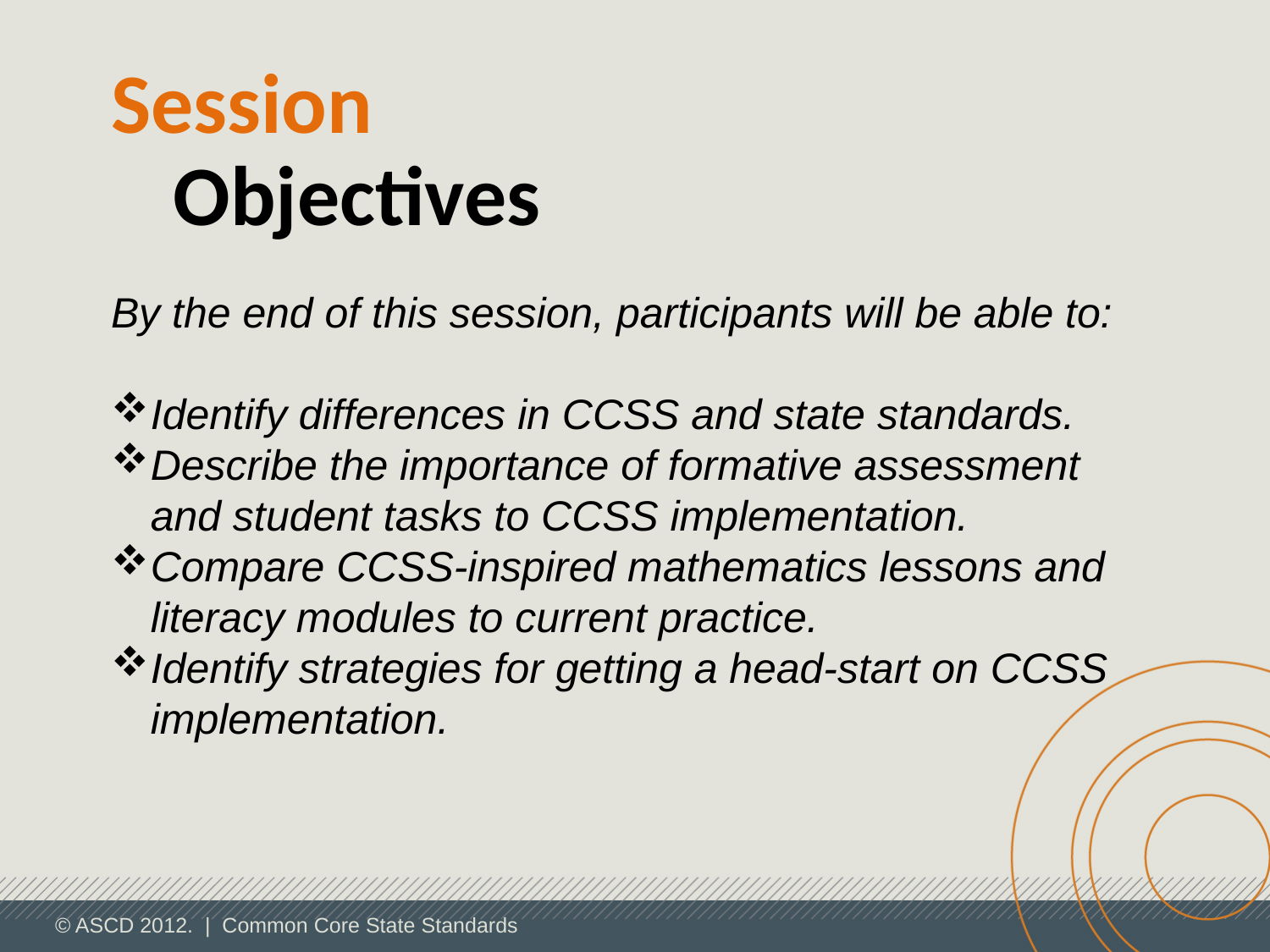

Session
Objectives
By the end of this session, participants will be able to:

Identify differences in CCSS and state standards.
Describe the importance of formative assessment and student tasks to CCSS implementation.
Compare CCSS-inspired mathematics lessons and literacy modules to current practice.
Identify strategies for getting a head-start on CCSS implementation.
© ASCD 2012.  |  Common Core State Standards